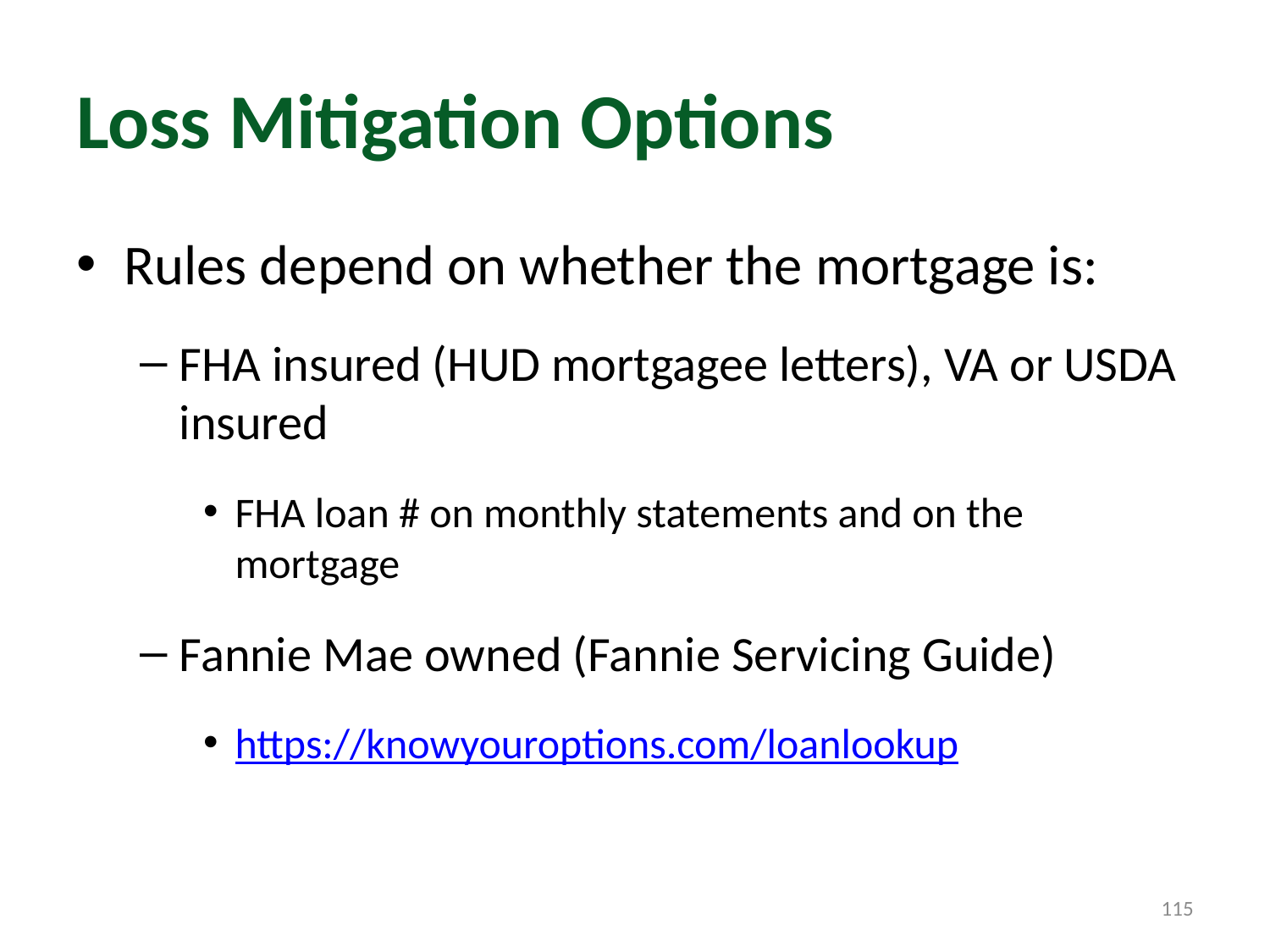

# Loss Mitigation Options
Rules depend on whether the mortgage is:
FHA insured (HUD mortgagee letters), VA or USDA insured
FHA loan # on monthly statements and on the mortgage
Fannie Mae owned (Fannie Servicing Guide)
https://knowyouroptions.com/loanlookup
115